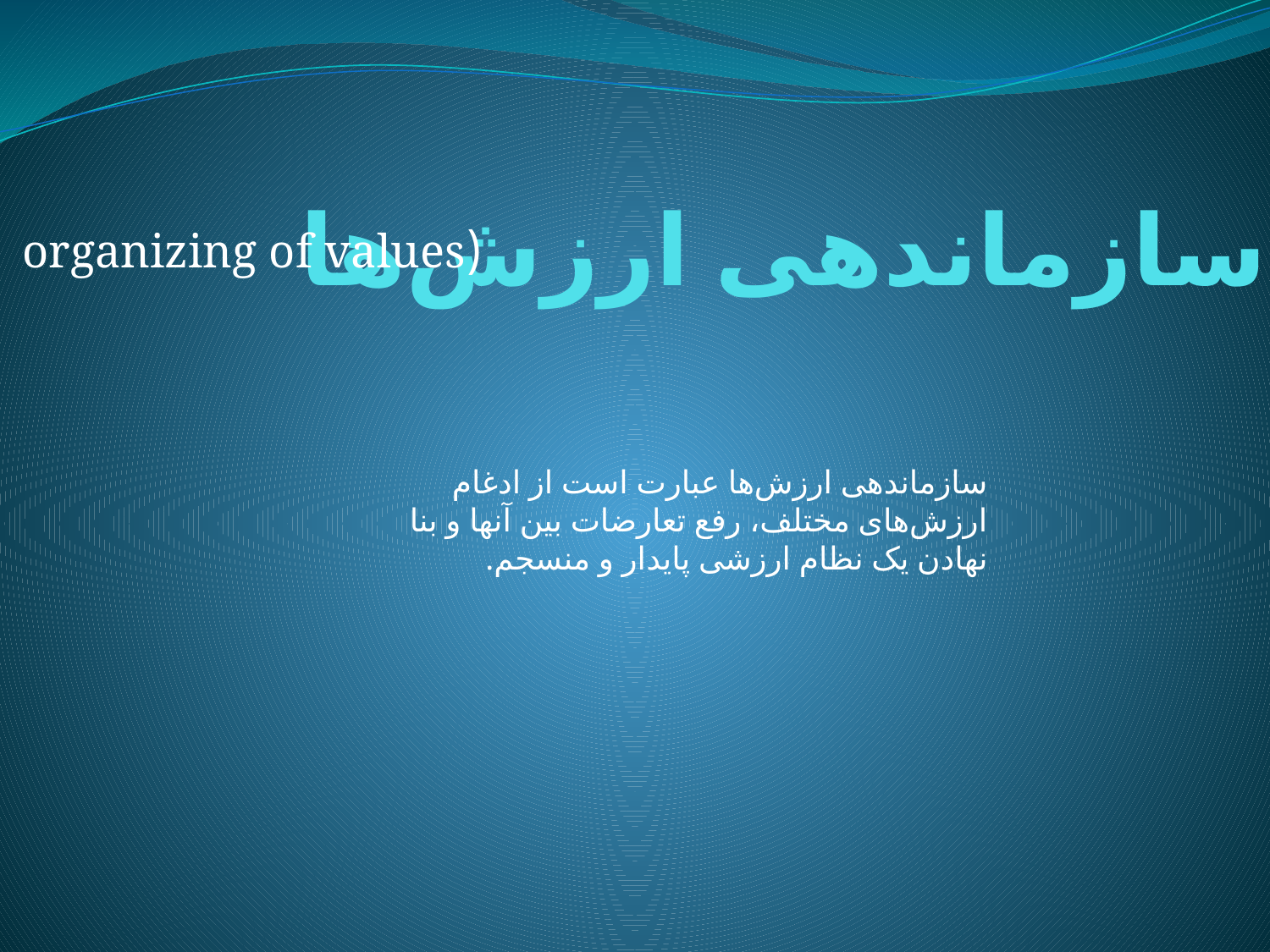

# سازماندهى ارزش‌ها
(organizing of values
سازماندهى ارزش‌ها عبارت است از ادغام ارزش‌هاى مختلف، رفع تعارضات بين آنها و بنا نهادن يک نظام ارزشى پايدار و منسجم.